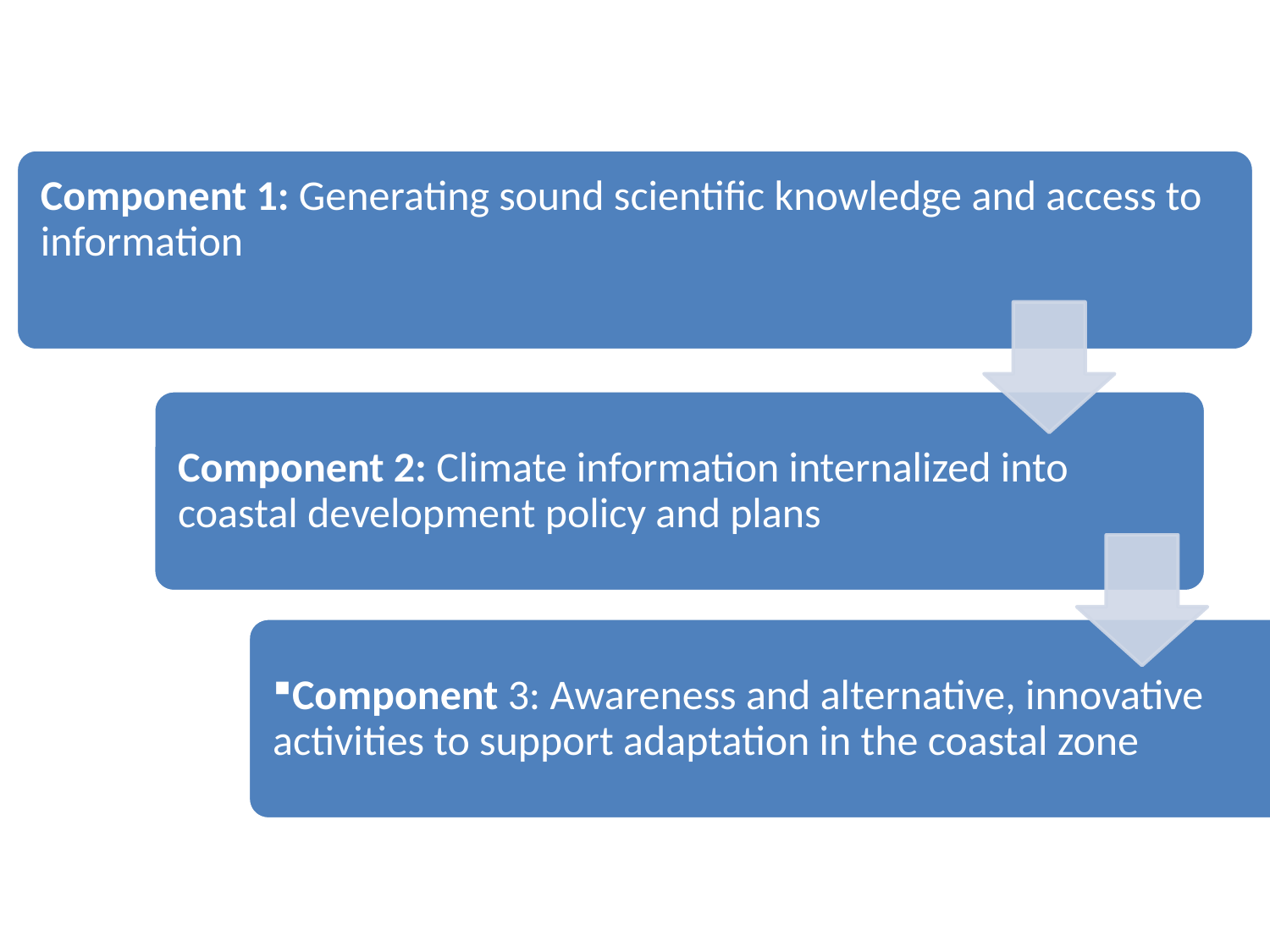

Component 1: Generating sound scientific knowledge and access to information

Component 2: Climate information internalized into coastal development policy and plans
Component 3: Awareness and alternative, innovative activities to support adaptation in the coastal zone